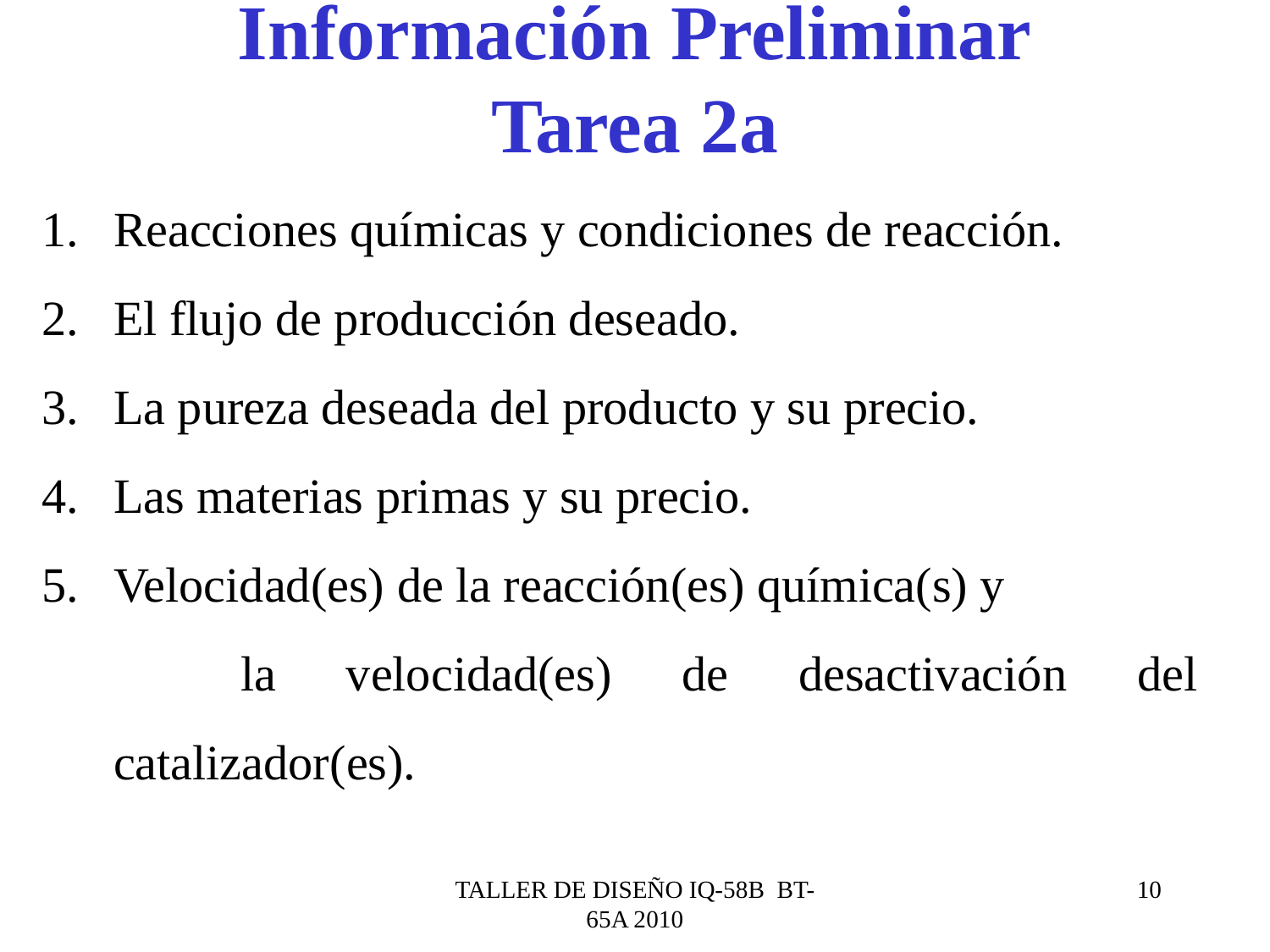

# Información Preliminar Tarea 2a
Reacciones químicas y condiciones de reacción.
El flujo de producción deseado.
La pureza deseada del producto y su precio.
Las materias primas y su precio.
Velocidad(es) de la reacción(es) química(s) y
		la velocidad(es) de desactivación del catalizador(es).
TALLER DE DISEÑO IQ-58B  BT-65A 2010
10